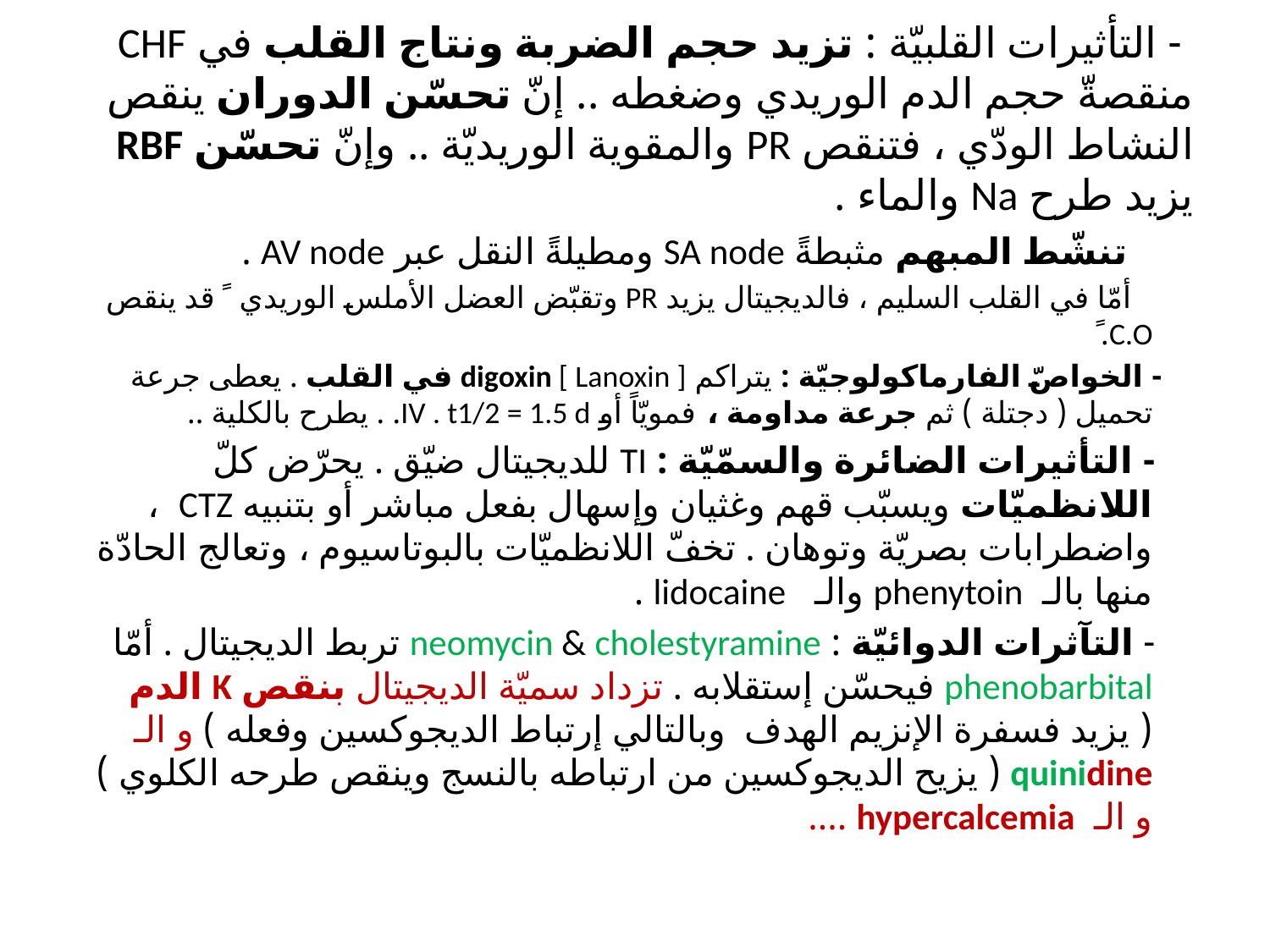

# - التأثيرات القلبيّة : تزيد حجم الضربة ونتاج القلب في CHF  منقصةّ حجم الدم الوريدي وضغطه .. إنّ تحسّن الدوران ينقص النشاط الودّي ، فتنقص PR والمقوية الوريديّة .. وإنّ تحسّن RBF يزيد طرح Na والماء .
       تنشّط المبهم مثبطةً SA node ومطيلةً النقل عبر AV node .
        أمّا في القلب السليم ، فالديجيتال يزيد PR وتقبّض العضل الأملس الوريدي  ً قد ينقص C.O.  ً
    - الخواصّ الفارماكولوجيّة : يتراكم digoxin [ Lanoxin ] في القلب . يعطى جرعة تحميل ( دجتلة ) ثم جرعة مداومة ، فمويّاً أو IV . t1/2 = 1.5 d. . يطرح بالكلية ..
    - التأثيرات الضائرة والسمّيّة : TI للديجيتال ضيّق . يحرّض كلّ اللانظميّات ويسبّب قهم وغثيان وإسهال بفعل مباشر أو بتنبيه CTZ  ، واضطرابات بصريّة وتوهان . تخفّ اللانظميّات بالبوتاسيوم ، وتعالج الحادّة منها بالـ  phenytoin والـ   lidocaine .
    - التآثرات الدوائيّة : neomycin & cholestyramine تربط الديجيتال . أمّا phenobarbital فيحسّن إستقلابه . تزداد سميّة الديجيتال بنقص K الدم ( يزيد فسفرة الإنزيم الهدف  وبالتالي إرتباط الديجوكسين وفعله ) و الـ  quinidine ( يزيح الديجوكسين من ارتباطه بالنسج وينقص طرحه الكلوي ) و الـ  hypercalcemia ....